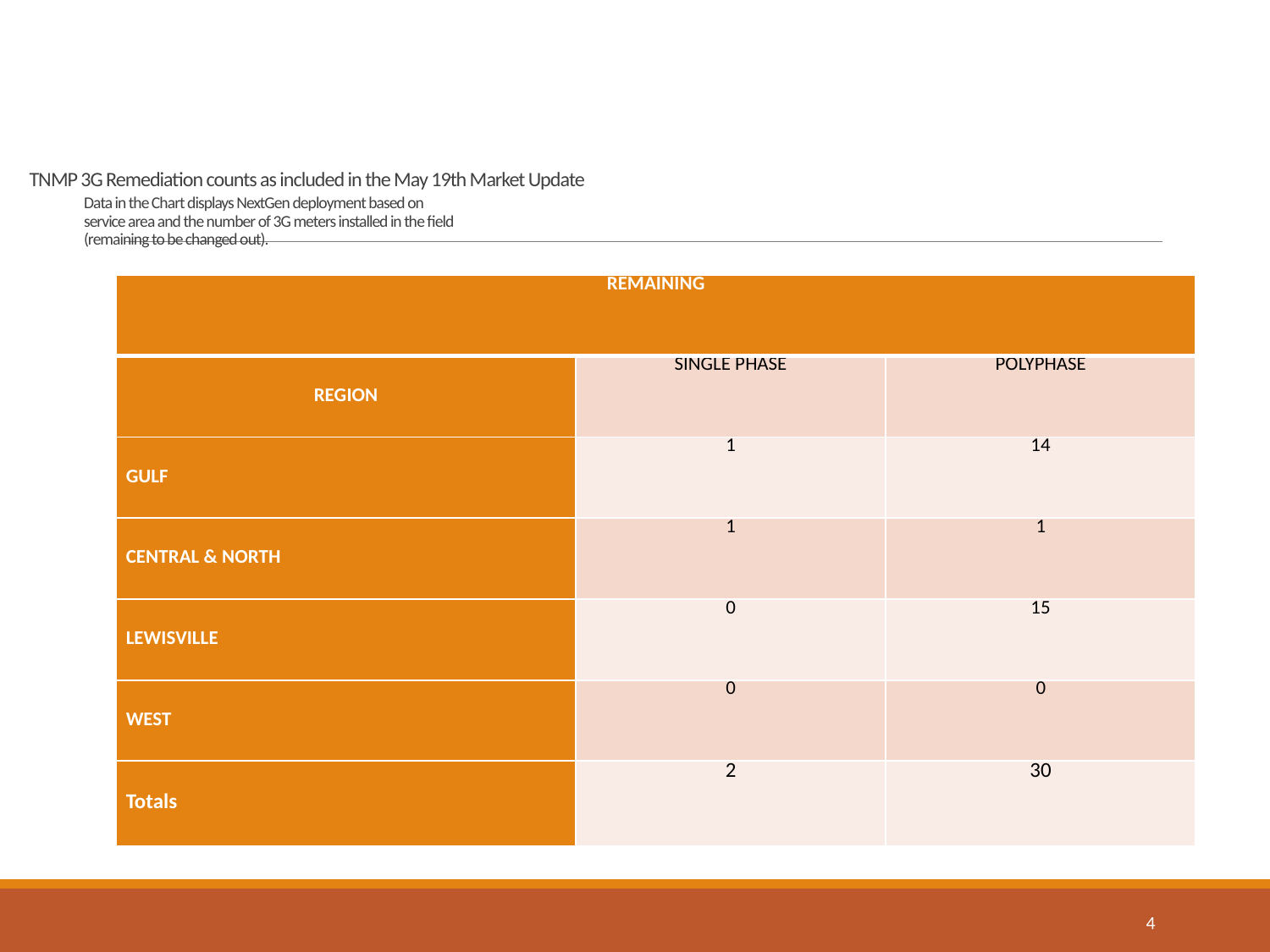

# TNMP 3G Remediation counts as included in the May 19th Market Update Data in the Chart displays NextGen deployment based on service area and the number of 3G meters installed in the field (remaining to be changed out).
| REMAINING |  |  |
| --- | --- | --- |
| REGION | SINGLE PHASE | POLYPHASE |
| GULF | 1 | 14 |
| CENTRAL & NORTH | 1 | 1 |
| LEWISVILLE | 0 | 15 |
| WEST | 0 | 0 |
| Totals | 2 | 30 |

4